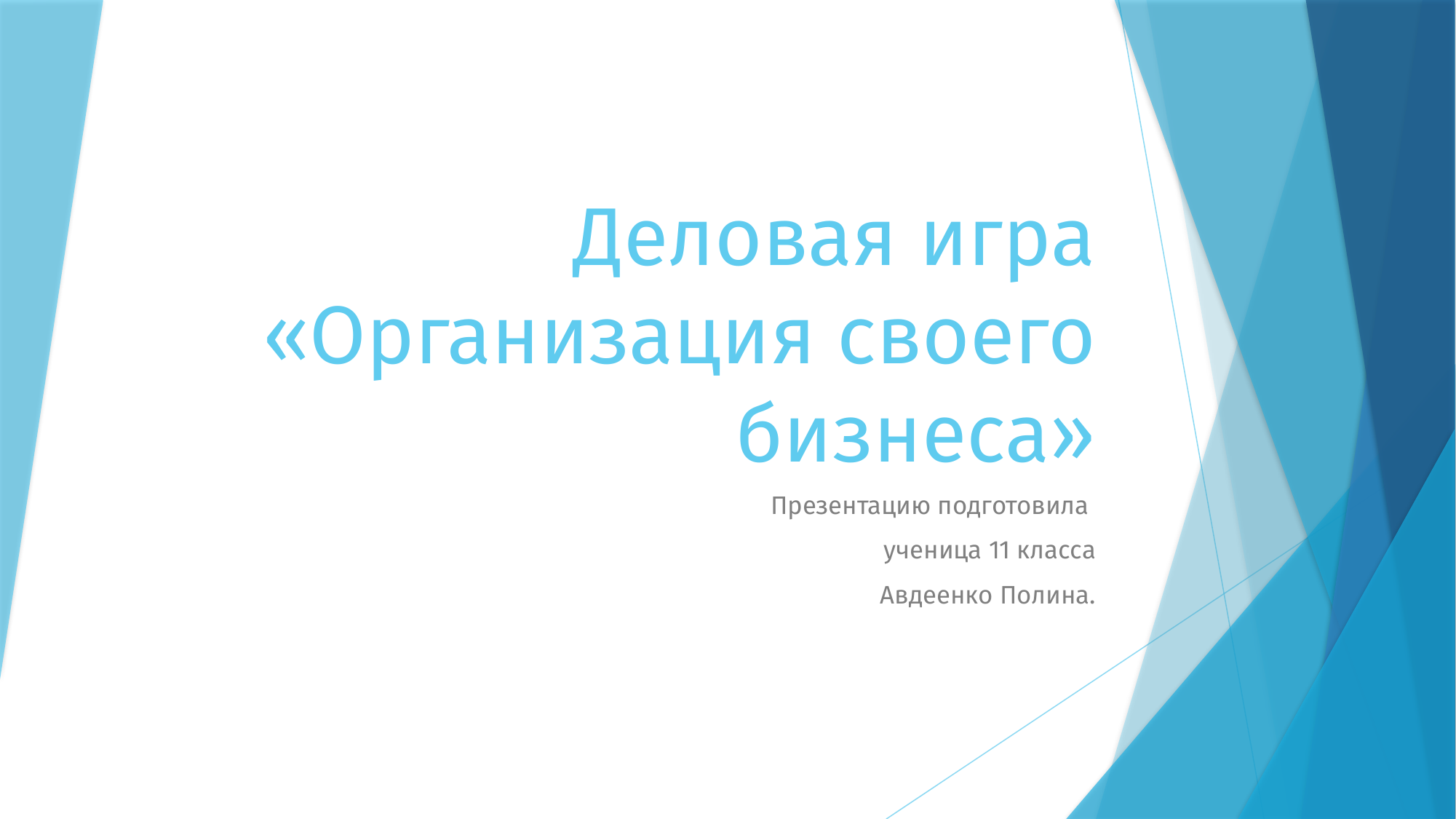

# Деловая игра «Организация своего бизнеса»
Презентацию подготовила
ученица 11 класса
Авдеенко Полина.